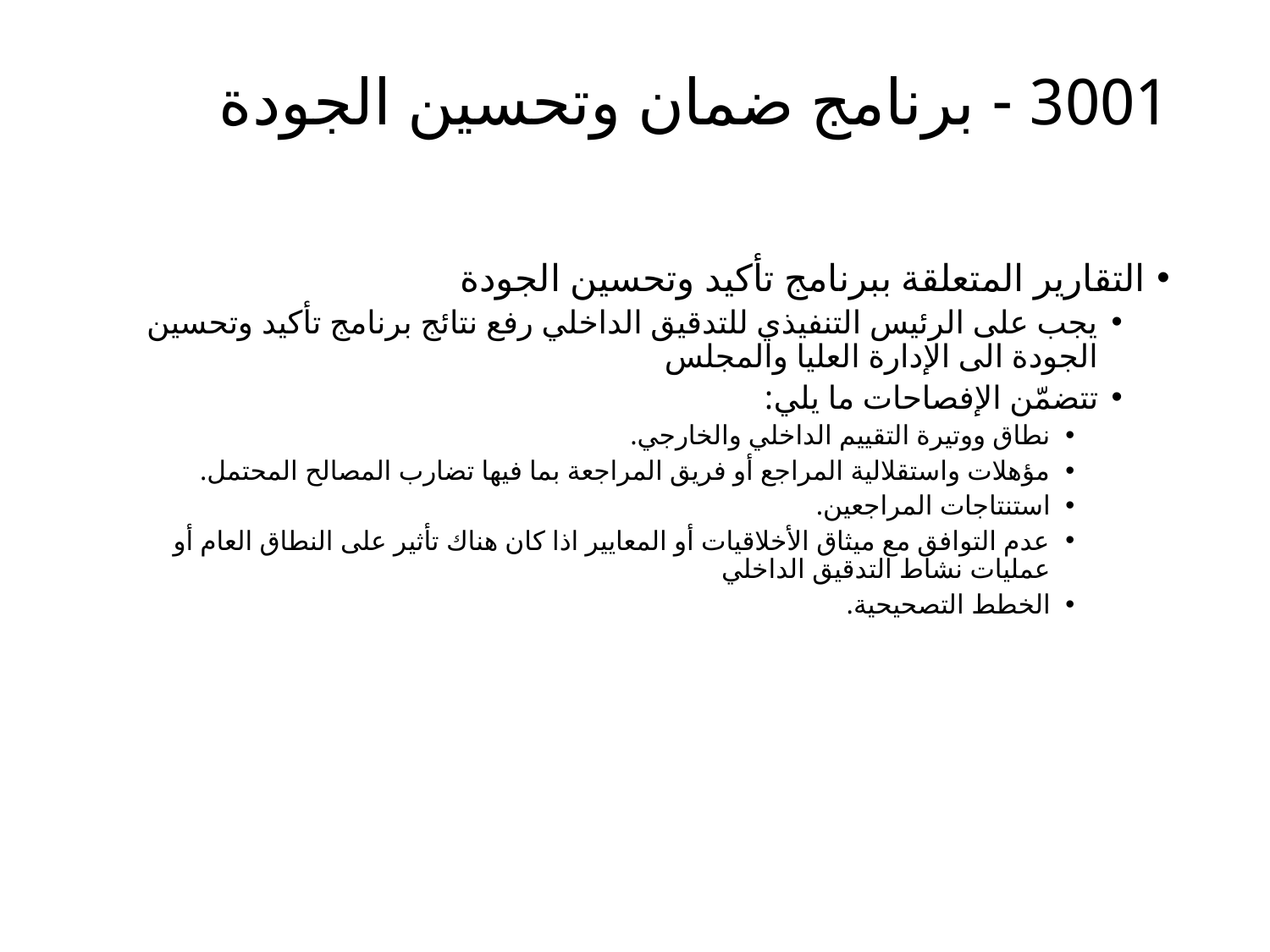

# 3001 - برنامج ضمان وتحسين الجودة
التقارير المتعلقة ببرنامج تأكيد وتحسين الجودة
يجب على الرئيس التنفيذي للتدقيق الداخلي رفع نتائج برنامج تأكيد وتحسين الجودة الى الإدارة العليا والمجلس
تتضمّن الإفصاحات ما يلي:
نطاق ووتيرة التقييم الداخلي والخارجي.
مؤهلات واستقلالية المراجع أو فريق المراجعة بما فيها تضارب المصالح المحتمل.
استنتاجات المراجعين.
عدم التوافق مع ميثاق الأخلاقيات أو المعايير اذا كان هناك تأثير على النطاق العام أو عمليات نشاط التدقيق الداخلي
الخطط التصحيحية.